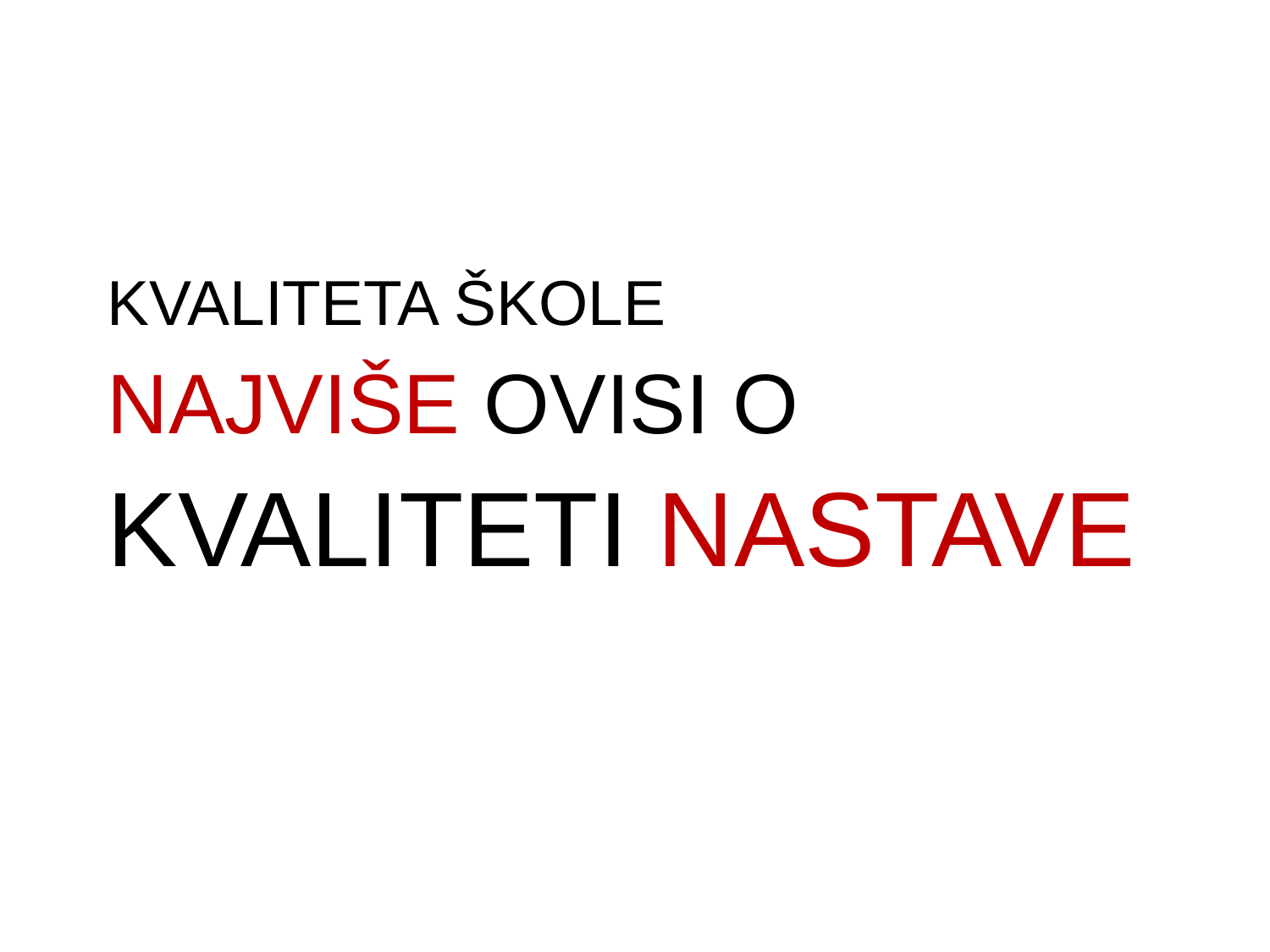

KVALITETA ŠKOLE
NAJVIŠE OVISI O
KVALITETI NASTAVE